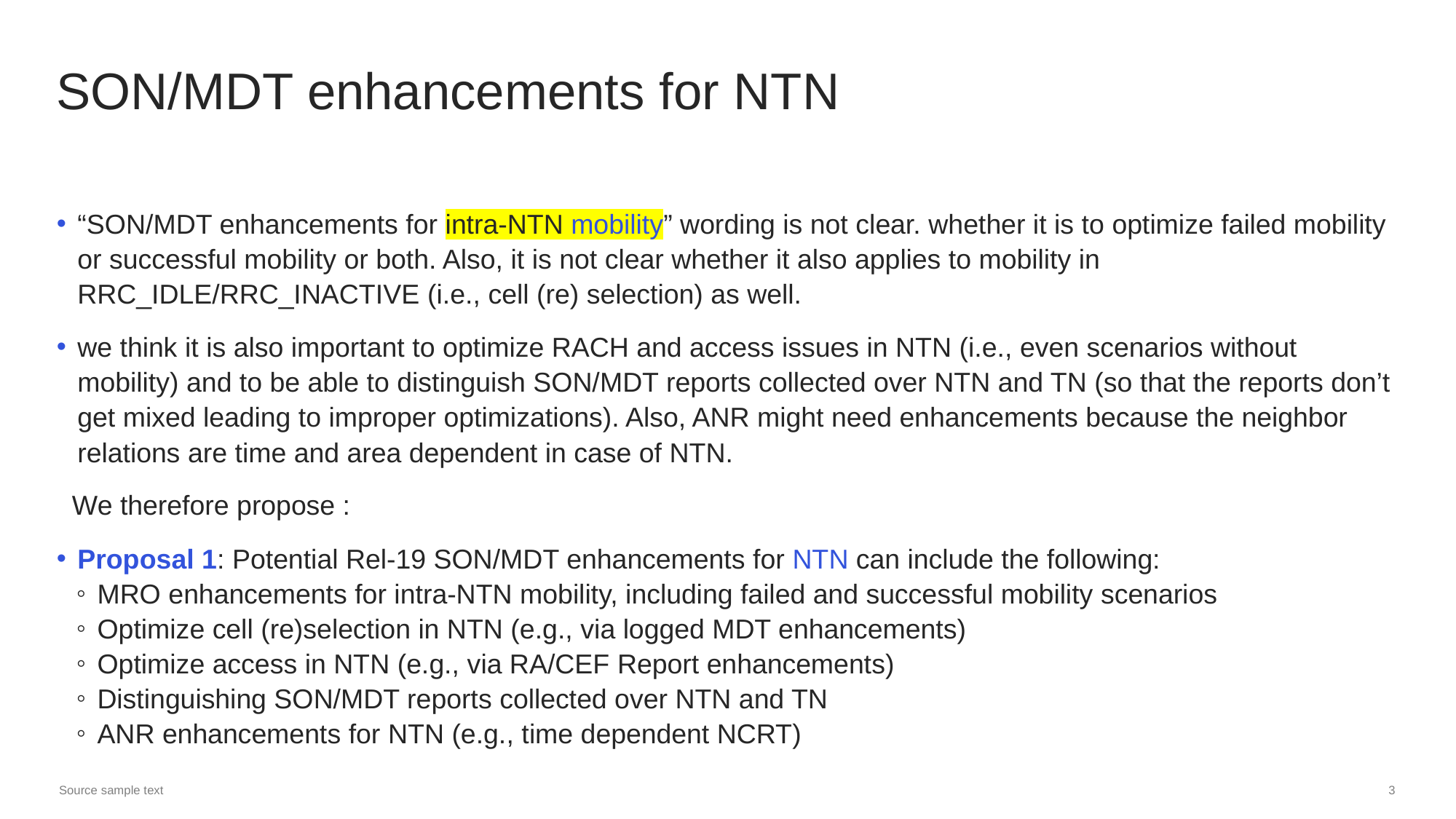

# SON/MDT enhancements for NTN

“SON/MDT enhancements for intra-NTN mobility” wording is not clear. whether it is to optimize failed mobility or successful mobility or both. Also, it is not clear whether it also applies to mobility in RRC_IDLE/RRC_INACTIVE (i.e., cell (re) selection) as well.
we think it is also important to optimize RACH and access issues in NTN (i.e., even scenarios without mobility) and to be able to distinguish SON/MDT reports collected over NTN and TN (so that the reports don’t get mixed leading to improper optimizations). Also, ANR might need enhancements because the neighbor relations are time and area dependent in case of NTN.
  We therefore propose :
Proposal 1: Potential Rel-19 SON/MDT enhancements for NTN can include the following:
MRO enhancements for intra-NTN mobility, including failed and successful mobility scenarios
Optimize cell (re)selection in NTN (e.g., via logged MDT enhancements)
Optimize access in NTN (e.g., via RA/CEF Report enhancements)
Distinguishing SON/MDT reports collected over NTN and TN
ANR enhancements for NTN (e.g., time dependent NCRT)
Source sample text